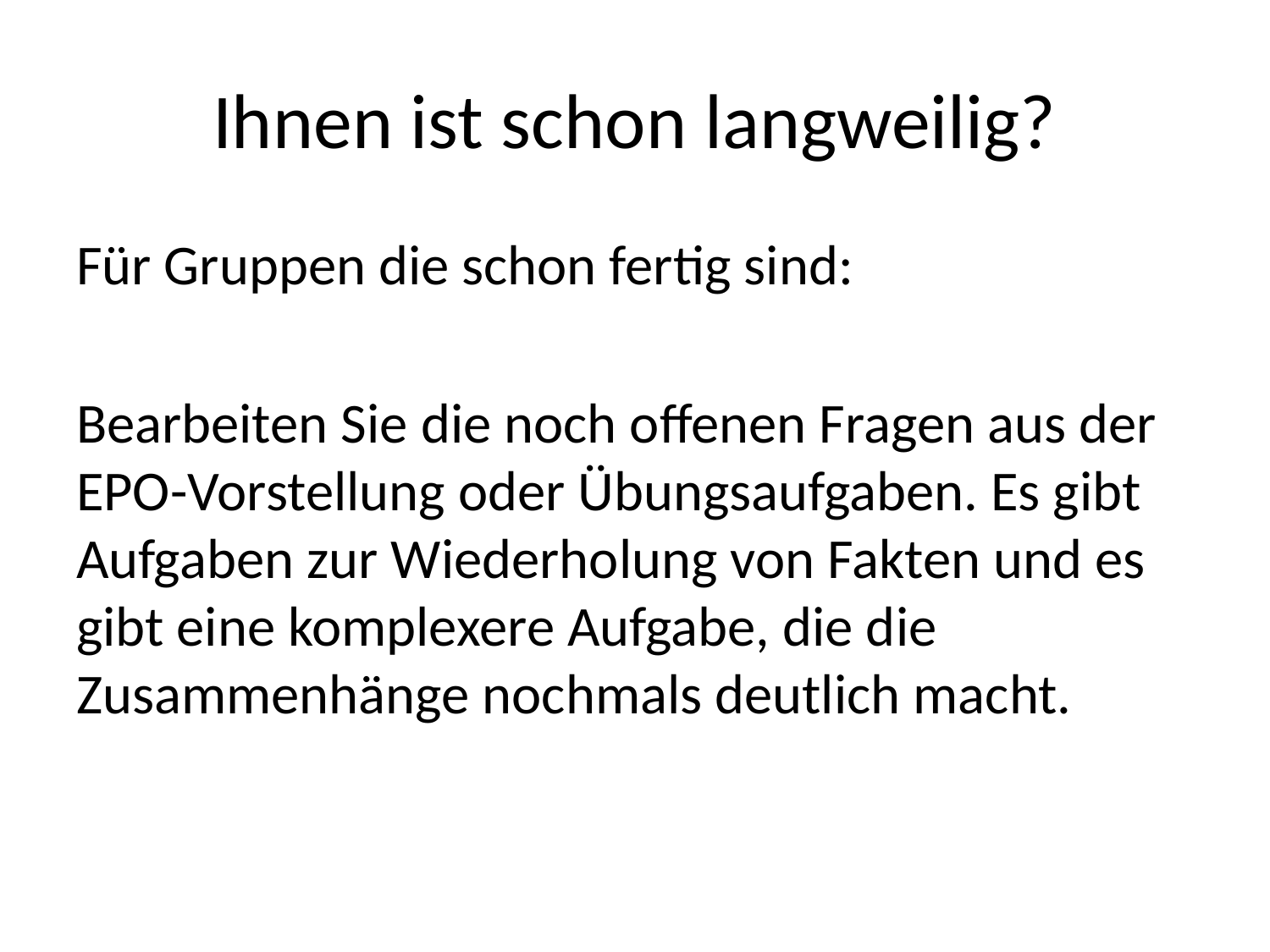

# Ihnen ist schon langweilig?
Für Gruppen die schon fertig sind:

Bearbeiten Sie die noch offenen Fragen aus der EPO-Vorstellung oder Übungsaufgaben. Es gibt Aufgaben zur Wiederholung von Fakten und es gibt eine komplexere Aufgabe, die die Zusammenhänge nochmals deutlich macht.